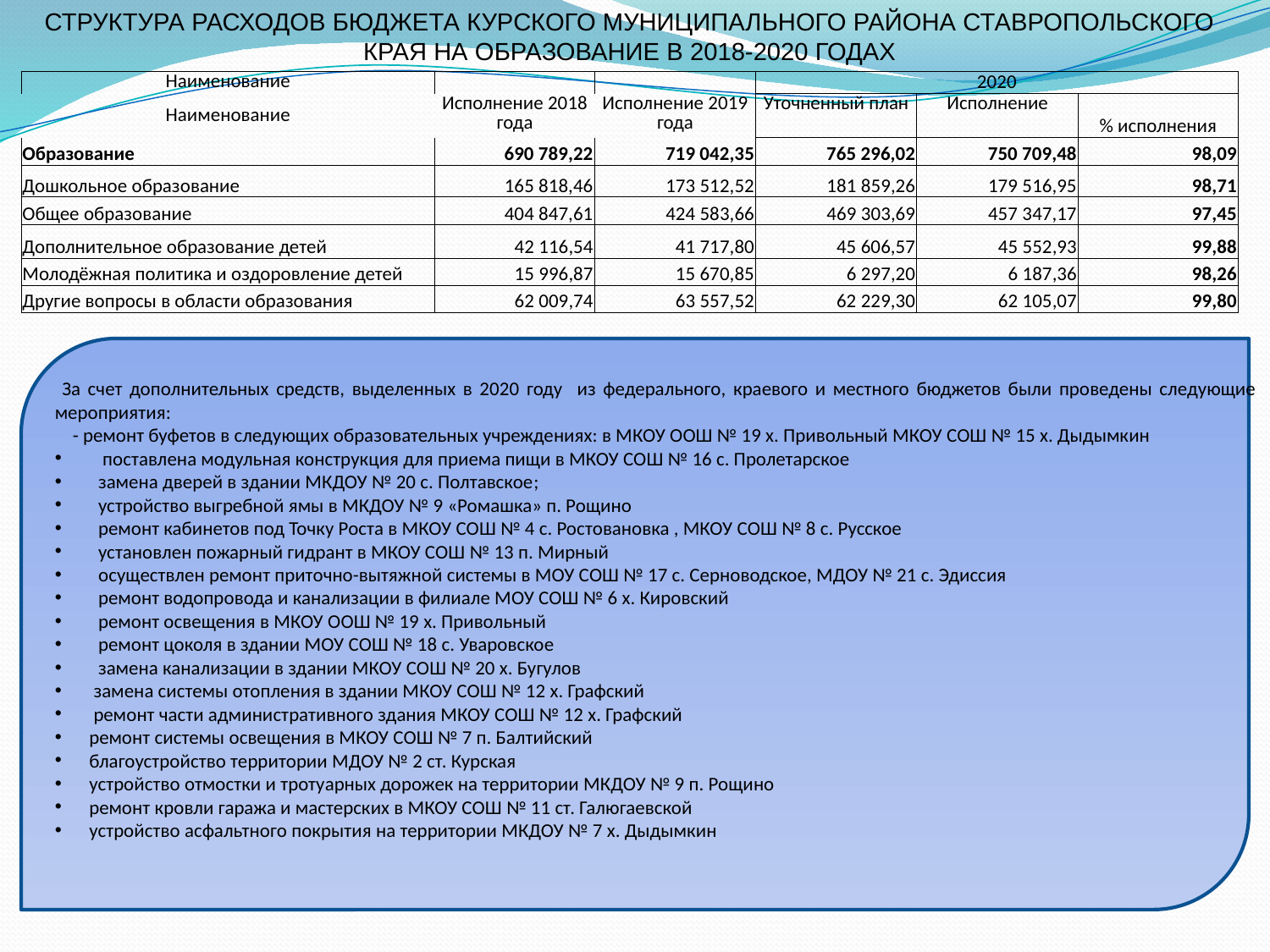

СТРУКТУРА РАСХОДОВ БЮДЖЕТА КУРСКОГО МУНИЦИПАЛЬНОГО РАЙОНА СТАВРОПОЛЬСКОГО КРАЯ НА ОБРАЗОВАНИЕ В 2018-2020 ГОДАХ
| Наименование |  |  | 2020 |  |  |
| --- | --- | --- | --- | --- | --- |
| Наименование | Исполнение 2018 года | Исполнение 2019 года | Уточненный план | Исполнение | % исполнения |
| Образование | 690 789,22 | 719 042,35 | 765 296,02 | 750 709,48 | 98,09 |
| Дошкольное образование | 165 818,46 | 173 512,52 | 181 859,26 | 179 516,95 | 98,71 |
| Общее образование | 404 847,61 | 424 583,66 | 469 303,69 | 457 347,17 | 97,45 |
| Дополнительное образование детей | 42 116,54 | 41 717,80 | 45 606,57 | 45 552,93 | 99,88 |
| Молодёжная политика и оздоровление детей | 15 996,87 | 15 670,85 | 6 297,20 | 6 187,36 | 98,26 |
| Другие вопросы в области образования | 62 009,74 | 63 557,52 | 62 229,30 | 62 105,07 | 99,80 |

 За счет дополнительных средств, выделенных в 2020 году  из федерального, краевого и местного бюджетов были проведены следующие мероприятия:
    - ремонт буфетов в следующих образовательных учреждениях: в МКОУ ООШ № 19 х. Привольный МКОУ СОШ № 15 х. Дыдымкин
    поставлена модульная конструкция для приема пищи в МКОУ СОШ № 16 с. Пролетарское
   замена дверей в здании МКДОУ № 20 с. Полтавское;
   устройство выгребной ямы в МКДОУ № 9 «Ромашка» п. Рощино
   ремонт кабинетов под Точку Роста в МКОУ СОШ № 4 с. Ростовановка , МКОУ СОШ № 8 с. Русское
   установлен пожарный гидрант в МКОУ СОШ № 13 п. Мирный
   осуществлен ремонт приточно-вытяжной системы в МОУ СОШ № 17 с. Серноводское, МДОУ № 21 с. Эдиссия
   ремонт водопровода и канализации в филиале МОУ СОШ № 6 х. Кировский
   ремонт освещения в МКОУ ООШ № 19 х. Привольный
   ремонт цоколя в здании МОУ СОШ № 18 с. Уваровское
   замена канализации в здании МКОУ СОШ № 20 х. Бугулов
  замена системы отопления в здании МКОУ СОШ № 12 х. Графский
  ремонт части административного здания МКОУ СОШ № 12 х. Графский
 ремонт системы освещения в МКОУ СОШ № 7 п. Балтийский
 благоустройство территории МДОУ № 2 ст. Курская
 устройство отмостки и тротуарных дорожек на территории МКДОУ № 9 п. Рощино
 ремонт кровли гаража и мастерских в МКОУ СОШ № 11 ст. Галюгаевской
 устройство асфальтного покрытия на территории МКДОУ № 7 х. Дыдымкин